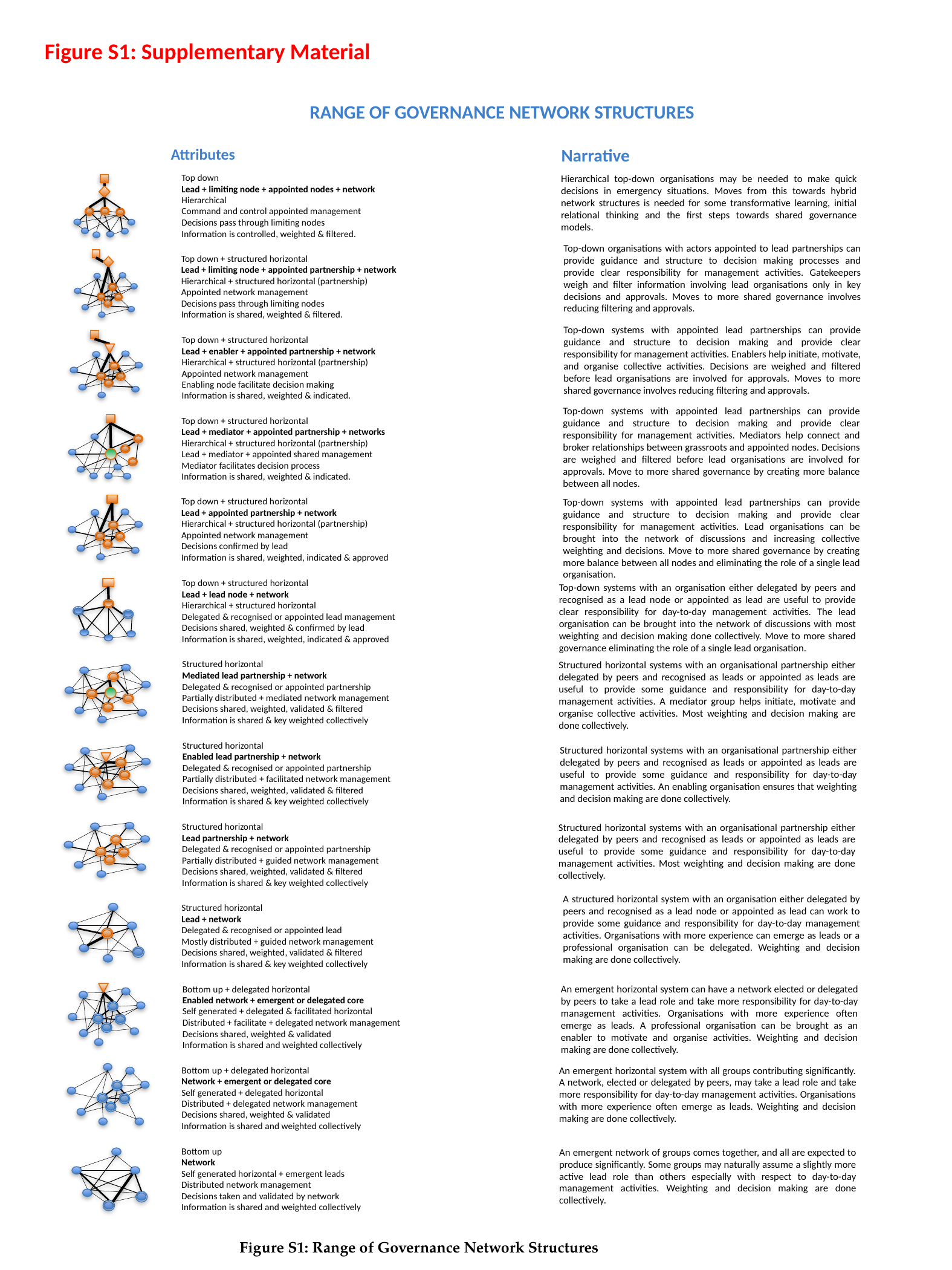

Figure S1: Supplementary Material
RANGE OF GOVERNANCE NETWORK STRUCTURES
Attributes
Narrative
Top down
Lead + limiting node + appointed nodes + network
Hierarchical
Command and control appointed management
Decisions pass through limiting nodes
Information is controlled, weighted & filtered.
Hierarchical top-down organisations may be needed to make quick decisions in emergency situations. Moves from this towards hybrid network structures is needed for some transformative learning, initial relational thinking and the first steps towards shared governance models.

Top-down organisations with actors appointed to lead partnerships can provide guidance and structure to decision making processes and provide clear responsibility for management activities. Gatekeepers weigh and filter information involving lead organisations only in key decisions and approvals. Moves to more shared governance involves reducing filtering and approvals.
Top down + structured horizontal
Lead + limiting node + appointed partnership + network
Hierarchical + structured horizontal (partnership)
Appointed network management
Decisions pass through limiting nodes
Information is shared, weighted & filtered.

Top-down systems with appointed lead partnerships can provide guidance and structure to decision making and provide clear responsibility for management activities. Enablers help initiate, motivate, and organise collective activities. Decisions are weighed and filtered before lead organisations are involved for approvals. Moves to more shared governance involves reducing filtering and approvals.
Top down + structured horizontal
Lead + enabler + appointed partnership + network
Hierarchical + structured horizontal (partnership)
Appointed network management
Enabling node facilitate decision making
Information is shared, weighted & indicated.

Top-down systems with appointed lead partnerships can provide guidance and structure to decision making and provide clear responsibility for management activities. Mediators help connect and broker relationships between grassroots and appointed nodes. Decisions are weighed and filtered before lead organisations are involved for approvals. Move to more shared governance by creating more balance between all nodes.
Top down + structured horizontal
Lead + mediator + appointed partnership + networks
Hierarchical + structured horizontal (partnership)
Lead + mediator + appointed shared management
Mediator facilitates decision process
Information is shared, weighted & indicated.

Top-down systems with appointed lead partnerships can provide guidance and structure to decision making and provide clear responsibility for management activities. Lead organisations can be brought into the network of discussions and increasing collective weighting and decisions. Move to more shared governance by creating more balance between all nodes and eliminating the role of a single lead organisation.
Top down + structured horizontal
Lead + appointed partnership + network
Hierarchical + structured horizontal (partnership)
Appointed network management
Decisions confirmed by lead
Information is shared, weighted, indicated & approved

Top down + structured horizontal
Lead + lead node + network
Hierarchical + structured horizontal
Delegated & recognised or appointed lead management
Decisions shared, weighted & confirmed by lead
Information is shared, weighted, indicated & approved
Top-down systems with an organisation either delegated by peers and recognised as a lead node or appointed as lead are useful to provide clear responsibility for day-to-day management activities. The lead organisation can be brought into the network of discussions with most weighting and decision making done collectively. Move to more shared governance eliminating the role of a single lead organisation.

Structured horizontal
Mediated lead partnership + network
Delegated & recognised or appointed partnership
Partially distributed + mediated network management
Decisions shared, weighted, validated & filtered
Information is shared & key weighted collectively
Structured horizontal systems with an organisational partnership either delegated by peers and recognised as leads or appointed as leads are useful to provide some guidance and responsibility for day-to-day management activities. A mediator group helps initiate, motivate and organise collective activities. Most weighting and decision making are done collectively.

Structured horizontal
Enabled lead partnership + network
Delegated & recognised or appointed partnership
Partially distributed + facilitated network management
Decisions shared, weighted, validated & filtered
Information is shared & key weighted collectively
Structured horizontal systems with an organisational partnership either delegated by peers and recognised as leads or appointed as leads are useful to provide some guidance and responsibility for day-to-day management activities. An enabling organisation ensures that weighting and decision making are done collectively.

Structured horizontal
Lead partnership + network
Delegated & recognised or appointed partnership
Partially distributed + guided network management
Decisions shared, weighted, validated & filtered
Information is shared & key weighted collectively
Structured horizontal systems with an organisational partnership either delegated by peers and recognised as leads or appointed as leads are useful to provide some guidance and responsibility for day-to-day management activities. Most weighting and decision making are done collectively.

A structured horizontal system with an organisation either delegated by peers and recognised as a lead node or appointed as lead can work to provide some guidance and responsibility for day-to-day management activities. Organisations with more experience can emerge as leads or a professional organisation can be delegated. Weighting and decision making are done collectively.
Structured horizontal
Lead + network
Delegated & recognised or appointed lead
Mostly distributed + guided network management
Decisions shared, weighted, validated & filtered
Information is shared & key weighted collectively

An emergent horizontal system can have a network elected or delegated by peers to take a lead role and take more responsibility for day-to-day management activities. Organisations with more experience often emerge as leads. A professional organisation can be brought as an enabler to motivate and organise activities. Weighting and decision making are done collectively.
Bottom up + delegated horizontal
Enabled network + emergent or delegated core
Self generated + delegated & facilitated horizontal
Distributed + facilitate + delegated network management
Decisions shared, weighted & validated
Information is shared and weighted collectively

An emergent horizontal system with all groups contributing significantly. A network, elected or delegated by peers, may take a lead role and take more responsibility for day-to-day management activities. Organisations with more experience often emerge as leads. Weighting and decision making are done collectively.
Bottom up + delegated horizontal
Network + emergent or delegated core
Self generated + delegated horizontal
Distributed + delegated network management
Decisions shared, weighted & validated
Information is shared and weighted collectively

Bottom up
Network
Self generated horizontal + emergent leads
Distributed network management
Decisions taken and validated by network
Information is shared and weighted collectively
An emergent network of groups comes together, and all are expected to produce significantly. Some groups may naturally assume a slightly more active lead role than others especially with respect to day-to-day management activities. Weighting and decision making are done collectively.

Figure S1: Range of Governance Network Structures